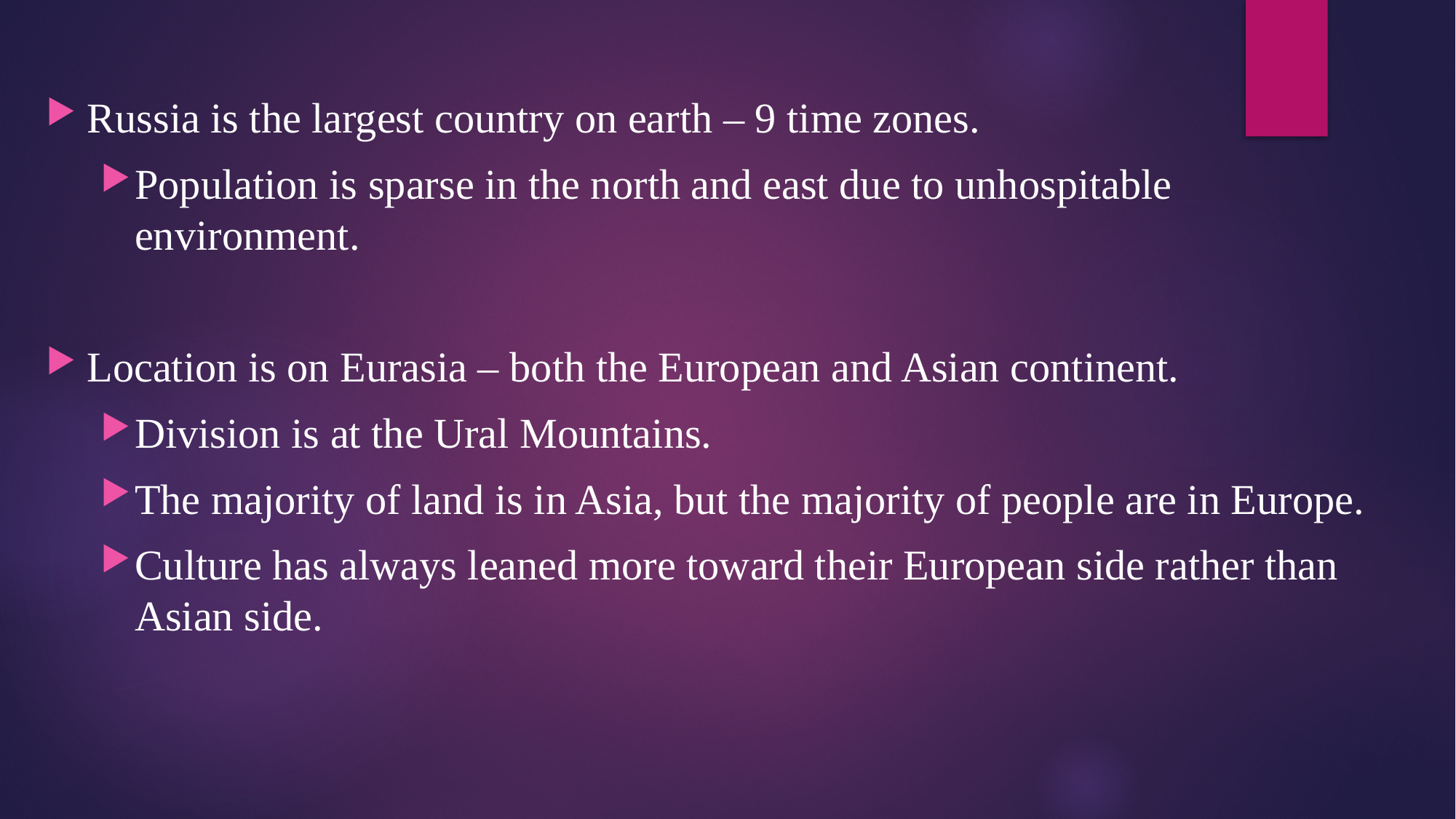

Russia is the largest country on earth – 9 time zones.
Population is sparse in the north and east due to unhospitable environment.

Location is on Eurasia – both the European and Asian continent.
Division is at the Ural Mountains.
The majority of land is in Asia, but the majority of people are in Europe.
Culture has always leaned more toward their European side rather than Asian side.